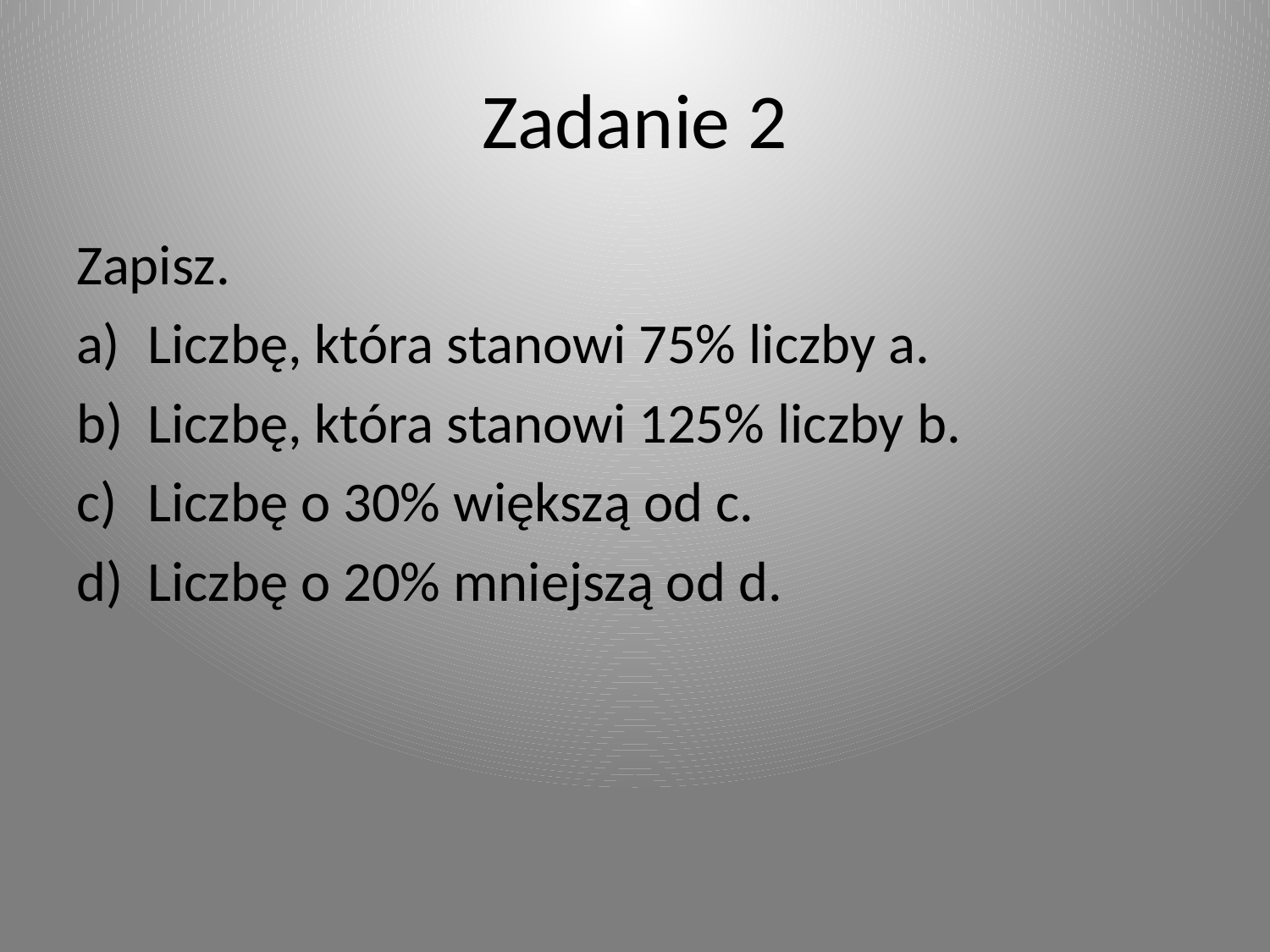

# Zadanie 2
Zapisz.
Liczbę, która stanowi 75% liczby a.
Liczbę, która stanowi 125% liczby b.
Liczbę o 30% większą od c.
Liczbę o 20% mniejszą od d.